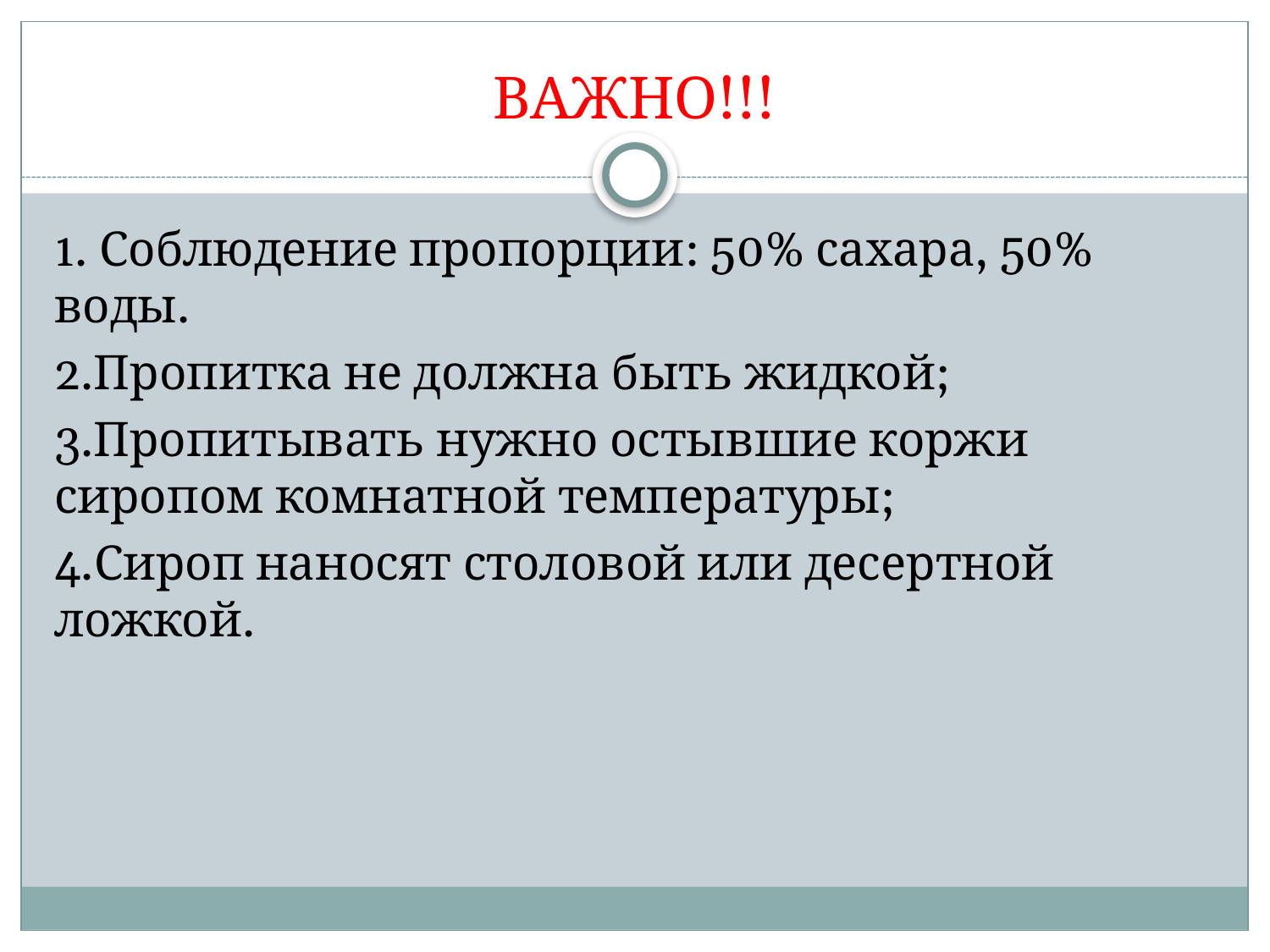

# ВАЖНО!!!
1. Соблюдение пропорции: 50% сахара, 50% воды.
2.Пропитка не должна быть жидкой;
3.Пропитывать нужно остывшие коржи сиропом комнатной температуры;
4.Сироп наносят столовой или десертной ложкой.